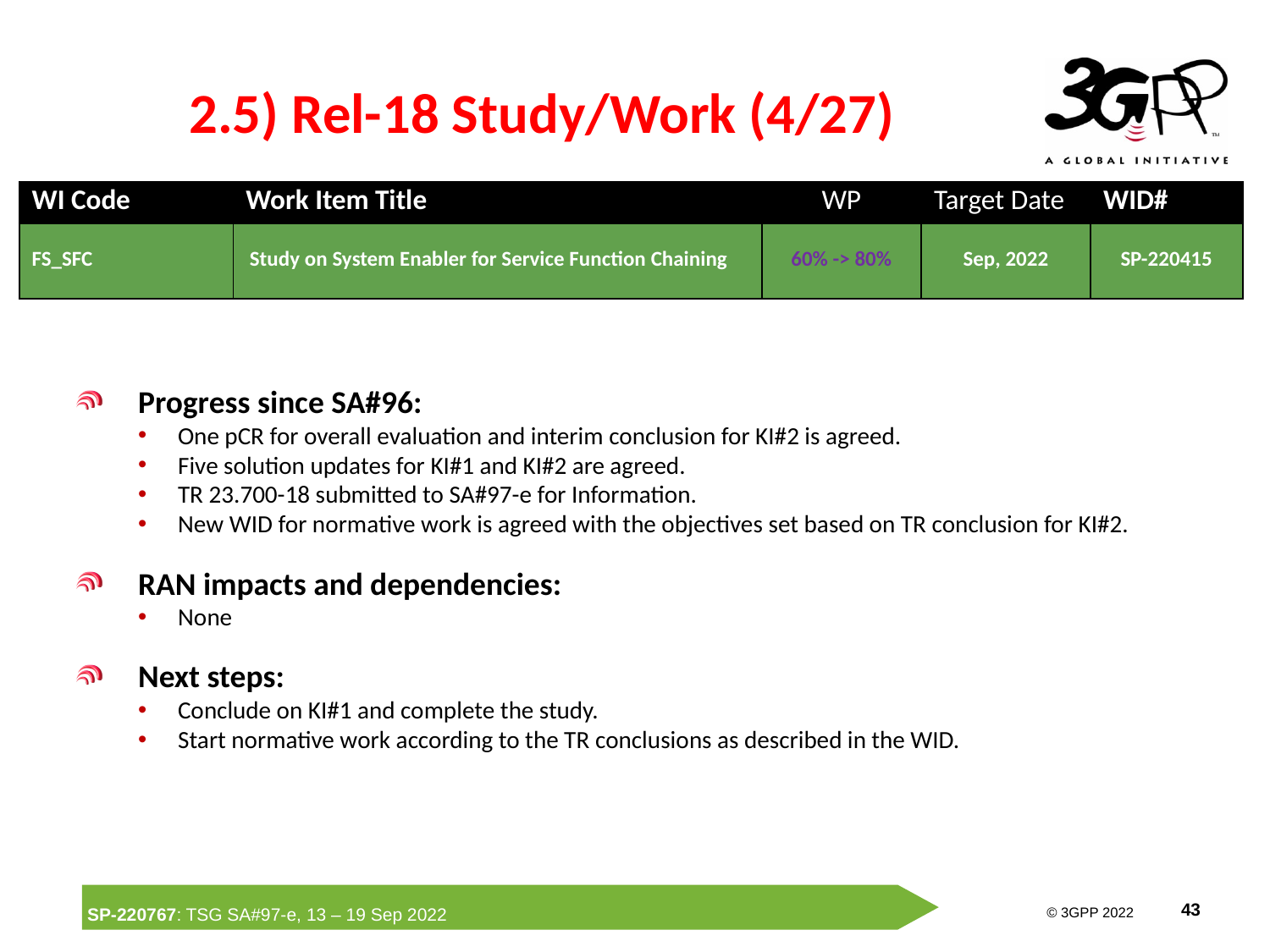

# 2.5) Rel-18 Study/Work (4/27)
| WI Code | Work Item Title | WP | Target Date | WID# |
| --- | --- | --- | --- | --- |
| FS\_SFC | Study on System Enabler for Service Function Chaining | 60% -> 80% | Sep, 2022 | SP-220415 |
Progress since SA#96:
One pCR for overall evaluation and interim conclusion for KI#2 is agreed.
Five solution updates for KI#1 and KI#2 are agreed.
TR 23.700-18 submitted to SA#97-e for Information.
New WID for normative work is agreed with the objectives set based on TR conclusion for KI#2.

RAN impacts and dependencies:
None

Next steps:
Conclude on KI#1 and complete the study.
Start normative work according to the TR conclusions as described in the WID.